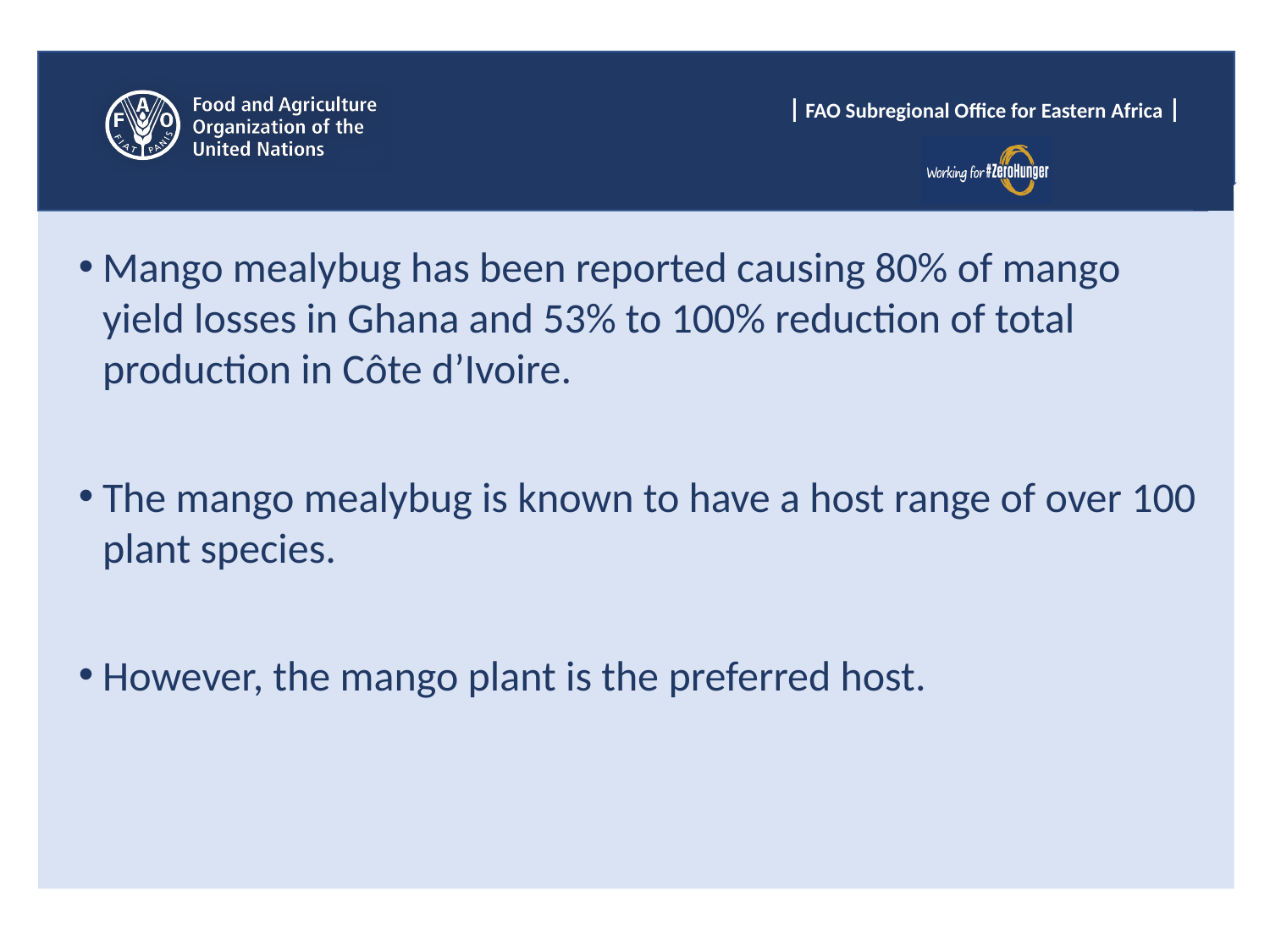

Mango mealybug has been reported causing 80% of mango yield losses in Ghana and 53% to 100% reduction of total production in Côte d’Ivoire.

The mango mealybug is known to have a host range of over 100 plant species.

However, the mango plant is the preferred host.